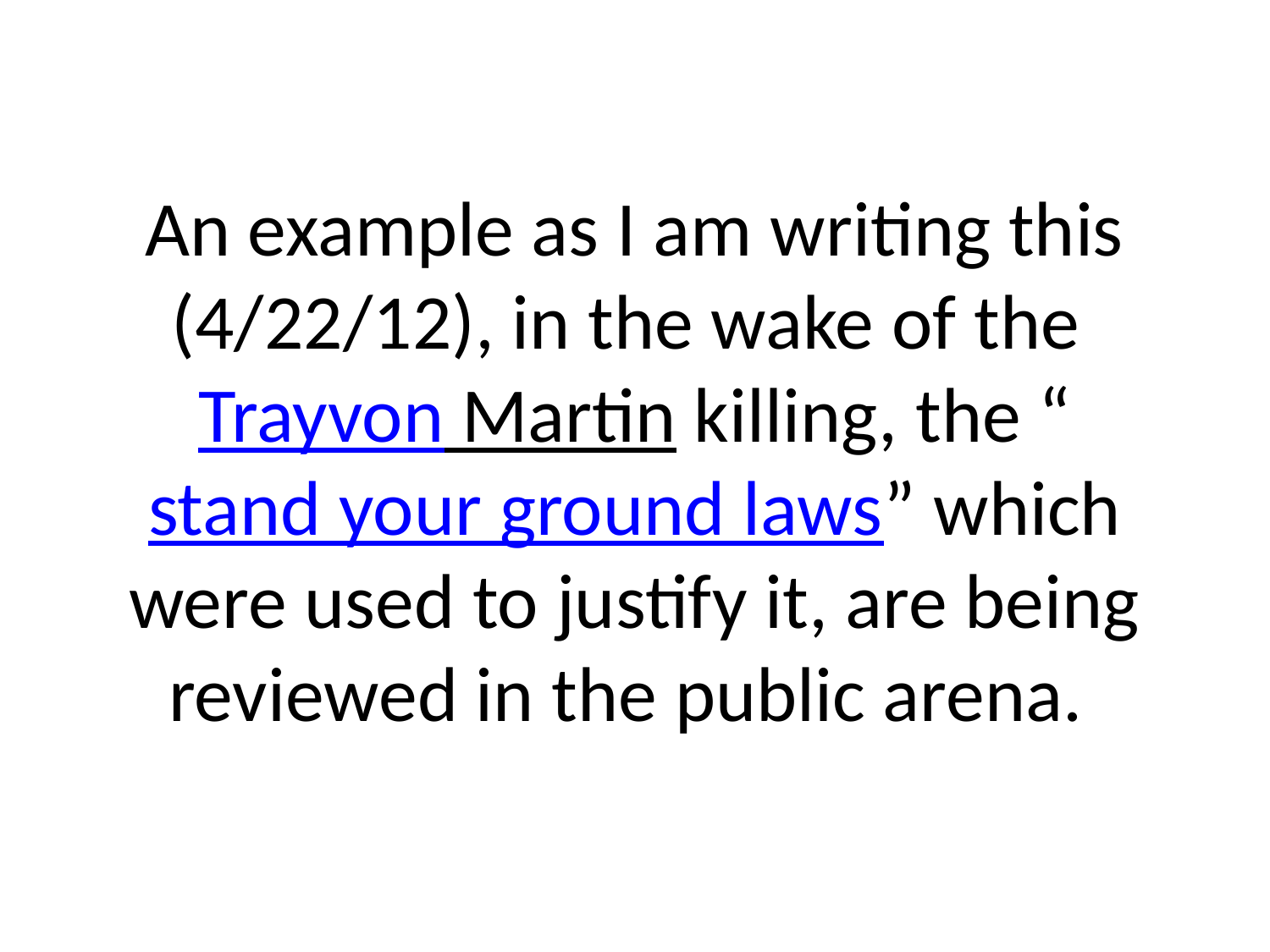

# An example as I am writing this (4/22/12), in the wake of the Trayvon Martin killing, the “stand your ground laws” which were used to justify it, are being reviewed in the public arena.